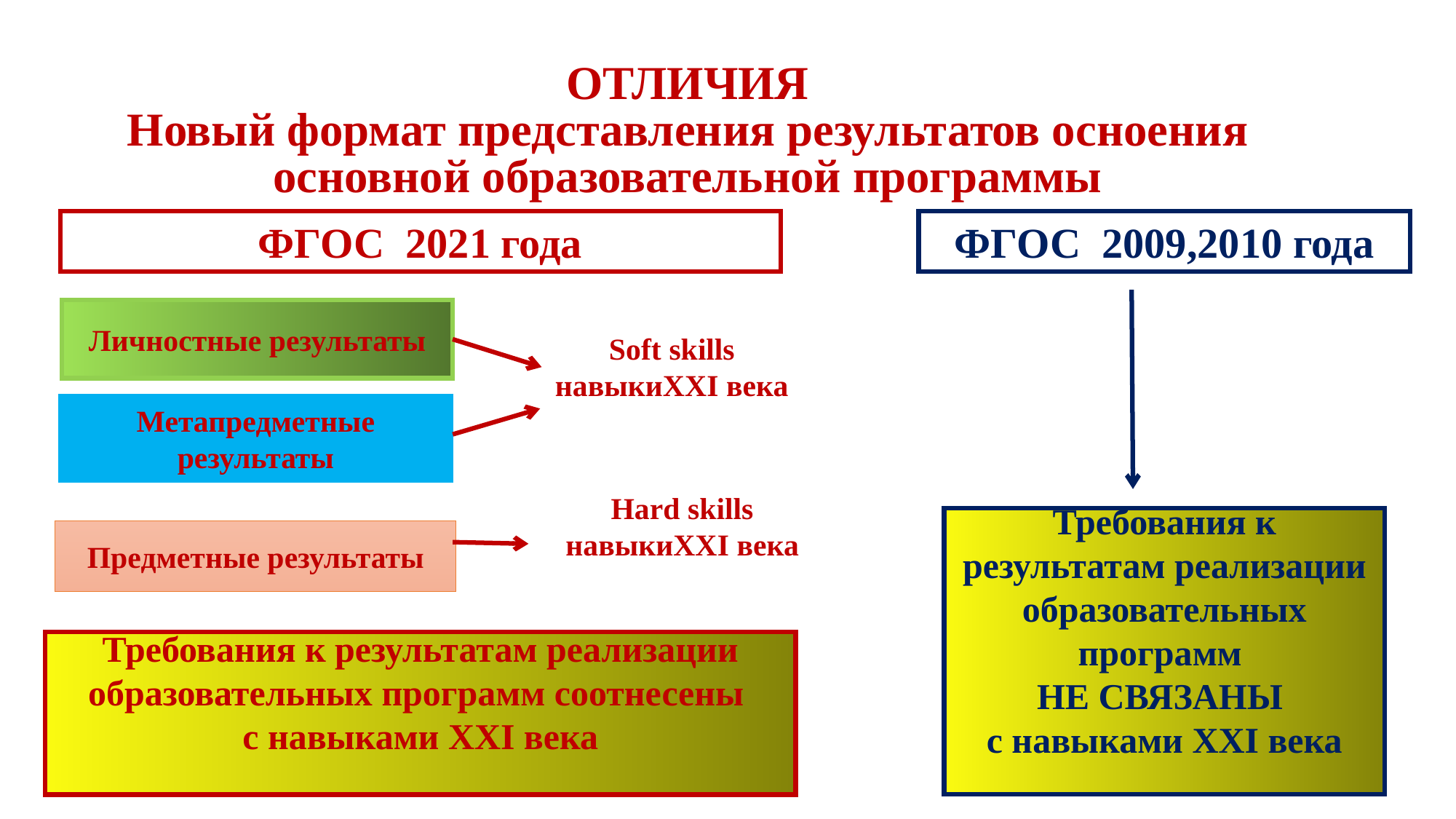

# ОТЛИЧИЯ Новый формат представления результатов осноения основной образовательной программы
ФГОС  2021 года
ФГОС  2009,2010 года
Личностные результаты
Soft skills
навыкиХХI века

Метапредметные результаты
Hard skills
навыкиХХI века

Требования к результатам реализации образовательных программ
НЕ СВЯЗАНЫ
с навыками ХХI века

Предметные результаты
Требования к результатам реализации образовательных программ соотнесены
с навыками ХХI века